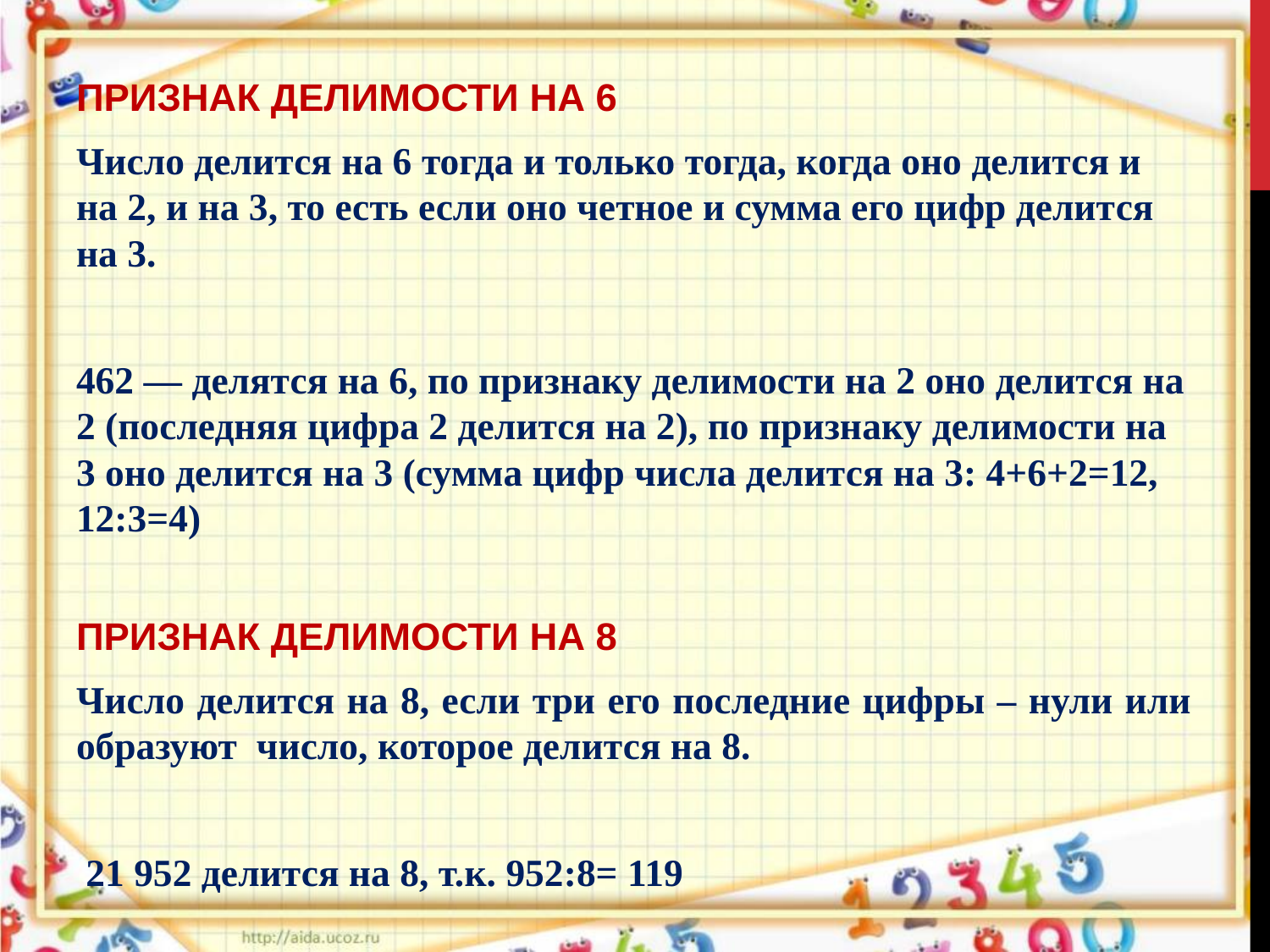

ПРИЗНАК ДЕЛИМОСТИ НА 6
Число делится на 6 тогда и только тогда, когда оно делится и на 2, и на 3, то есть если оно четное и сумма его цифр делится на 3.

462 — делятся на 6, по признаку делимости на 2 оно делится на 2 (последняя цифра 2 делится на 2), по признаку делимости на 3 оно делится на 3 (сумма цифр числа делится на 3: 4+6+2=12, 12:3=4)

ПРИЗНАК ДЕЛИМОСТИ НА 8
Число делится на 8, если три его последние цифры – нули или образуют  число, которое делится на 8.

 21 952 делится на 8, т.к. 952:8= 119